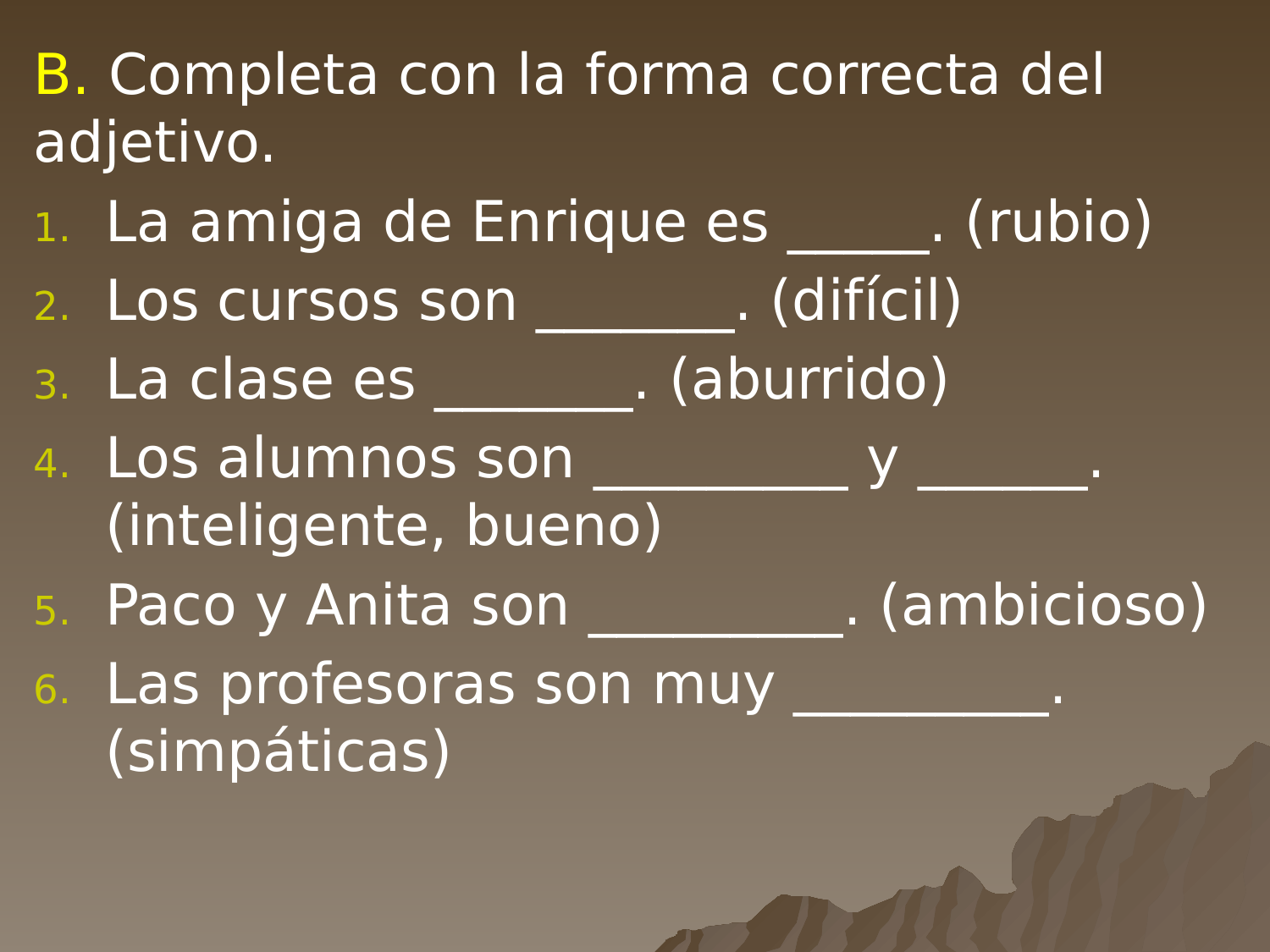

B. Completa con la forma correcta del adjetivo.
La amiga de Enrique es _____. (rubio)
Los cursos son _______. (difícil)
La clase es _______. (aburrido)
Los alumnos son _________ y ______. (inteligente, bueno)
Paco y Anita son _________. (ambicioso)
Las profesoras son muy _________. (simpáticas)